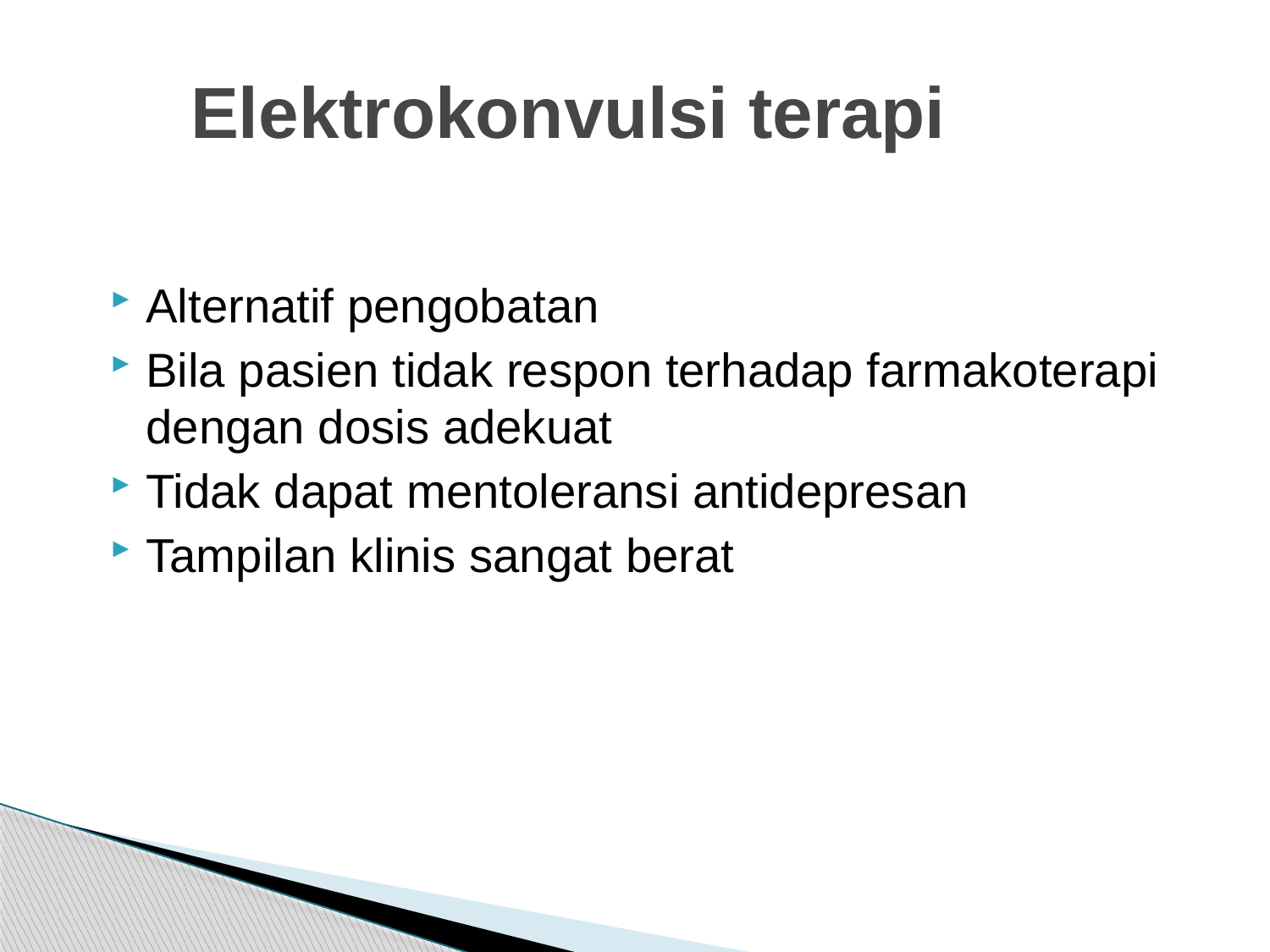

# Elektrokonvulsi terapi
Alternatif pengobatan
Bila pasien tidak respon terhadap farmakoterapi dengan dosis adekuat
Tidak dapat mentoleransi antidepresan
Tampilan klinis sangat berat